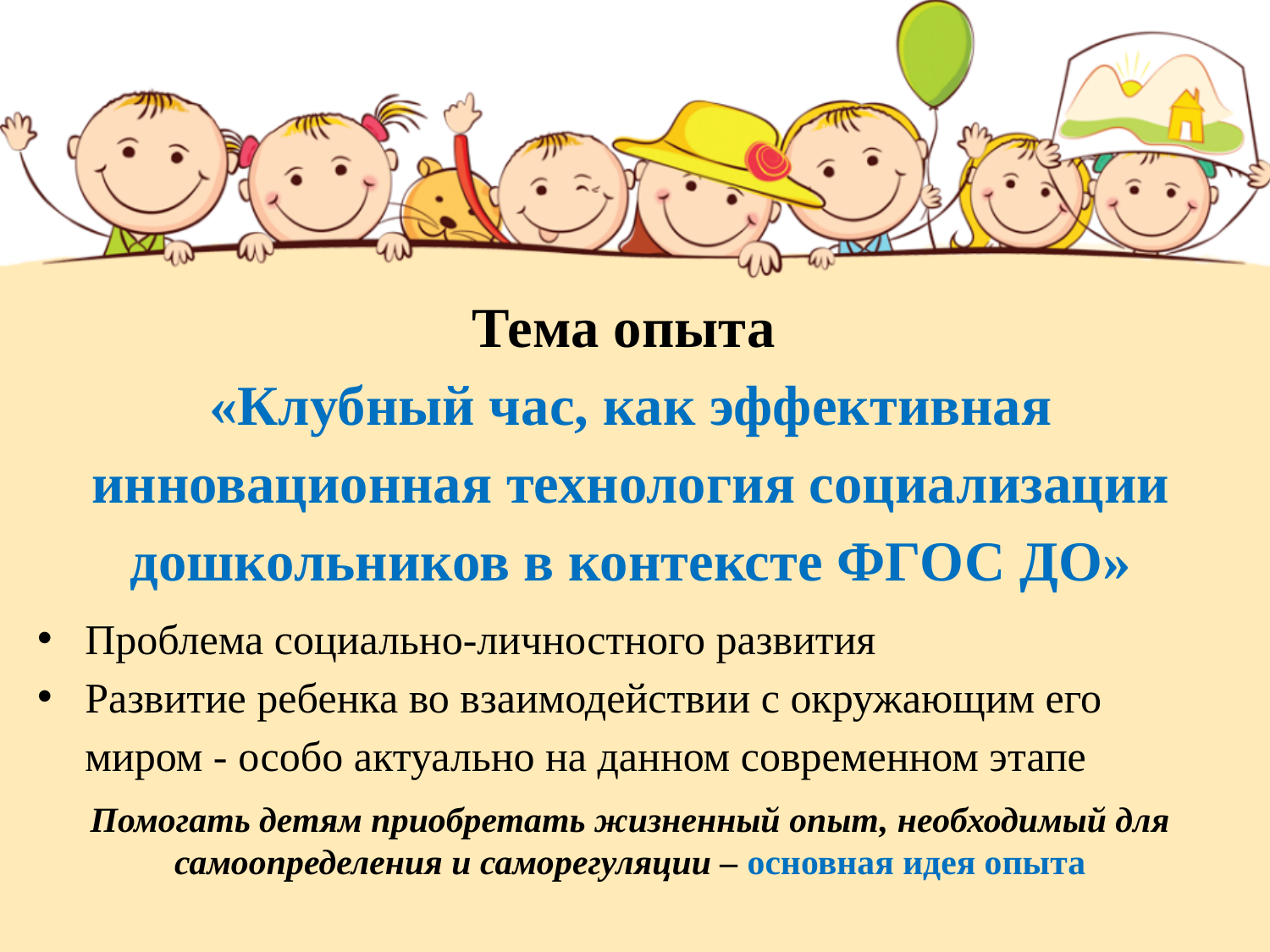

# Тема опыта «Клубный час, как эффективная инновационная технология социализации дошкольников в контексте ФГОС ДО»
Проблема социально-личностного развития
Развитие ребенка во взаимодействии с окружающим его миром - особо актуально на данном современном этапе
Помогать детям приобретать жизненный опыт, необходимый для самоопределения и саморегуляции – основная идея опыта